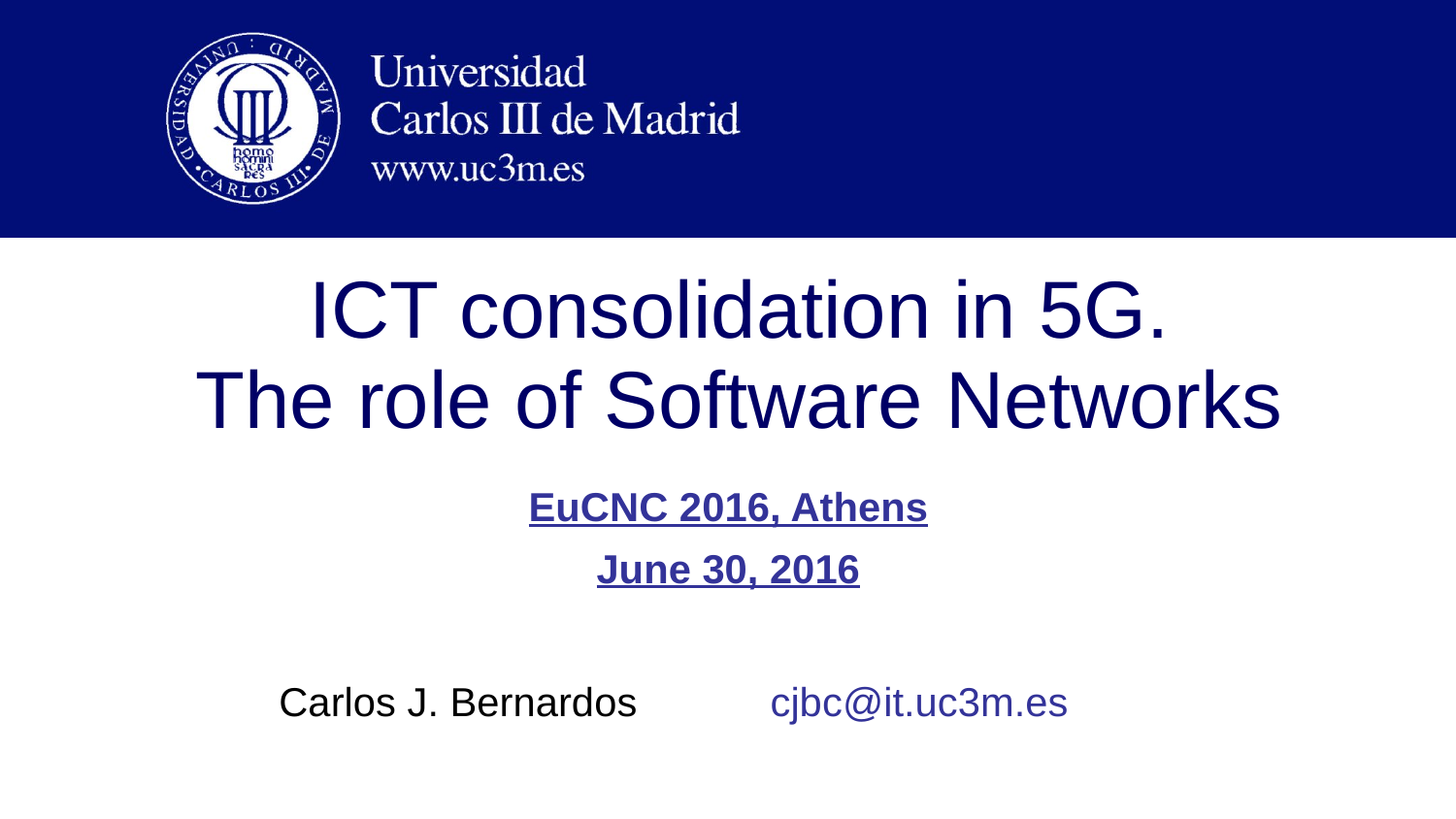

# ICT consolidation in 5G. The role of Software Networks
EuCNC 2016, Athens
June 30, 2016
Carlos J. Bernardos	cjbc@it.uc3m.es